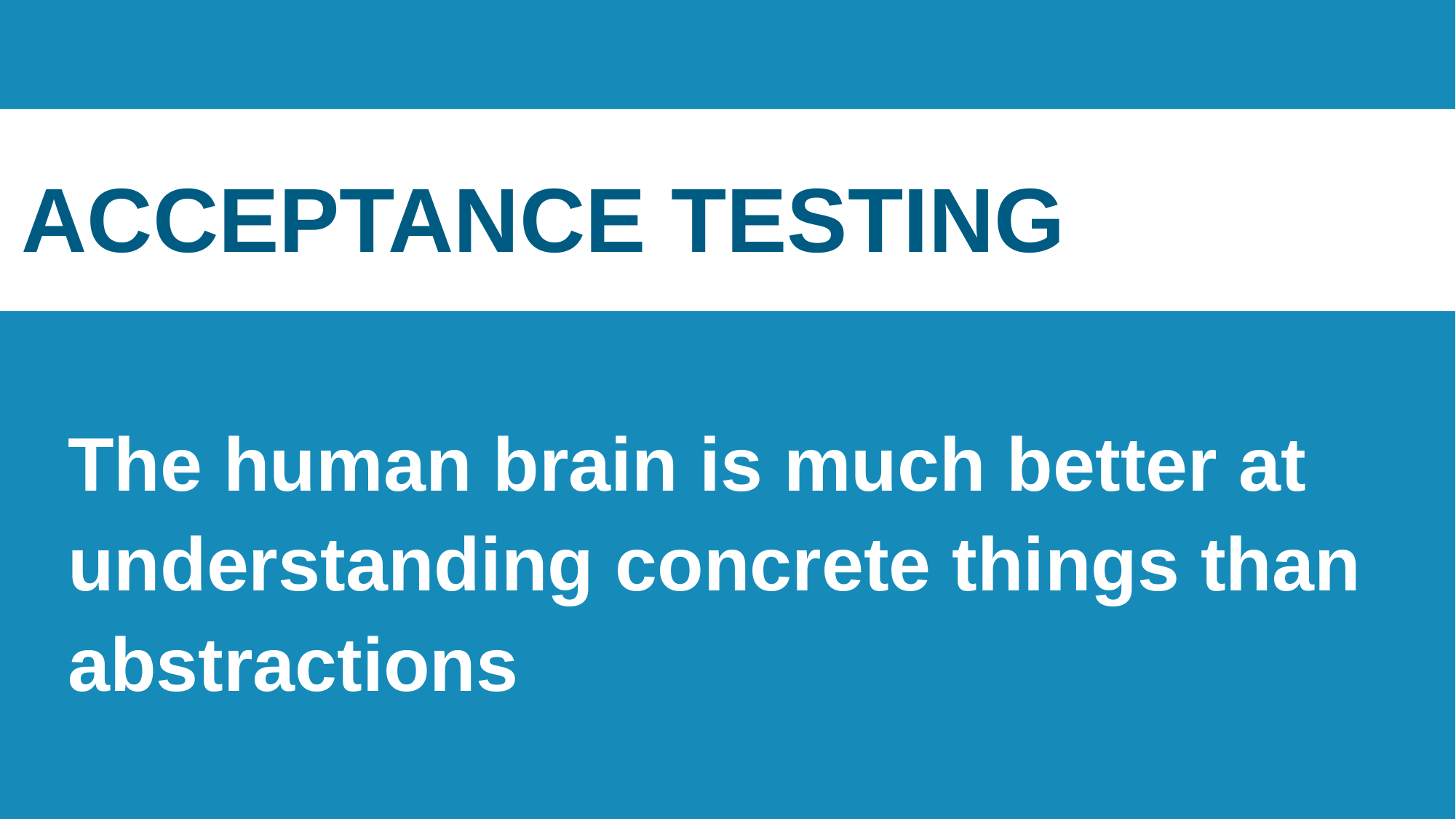

# ACCEPTANCE TESTING
The human brain is much better at understanding concrete things than abstractions